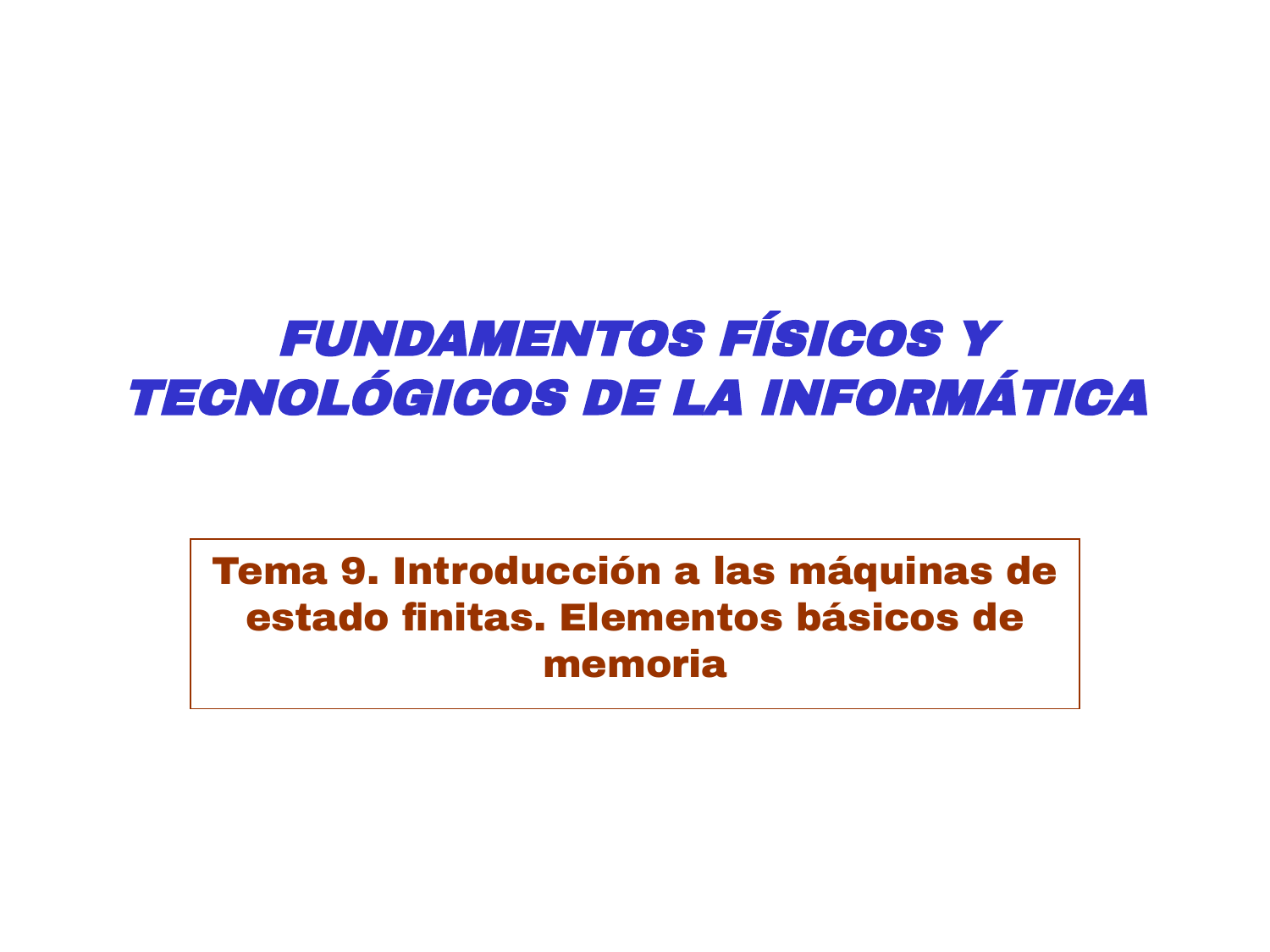

# FUNDAMENTOS FÍSICOS Y TECNOLÓGICOS DE LA INFORMÁTICA
Tema 9. Introducción a las máquinas de estado finitas. Elementos básicos de memoria